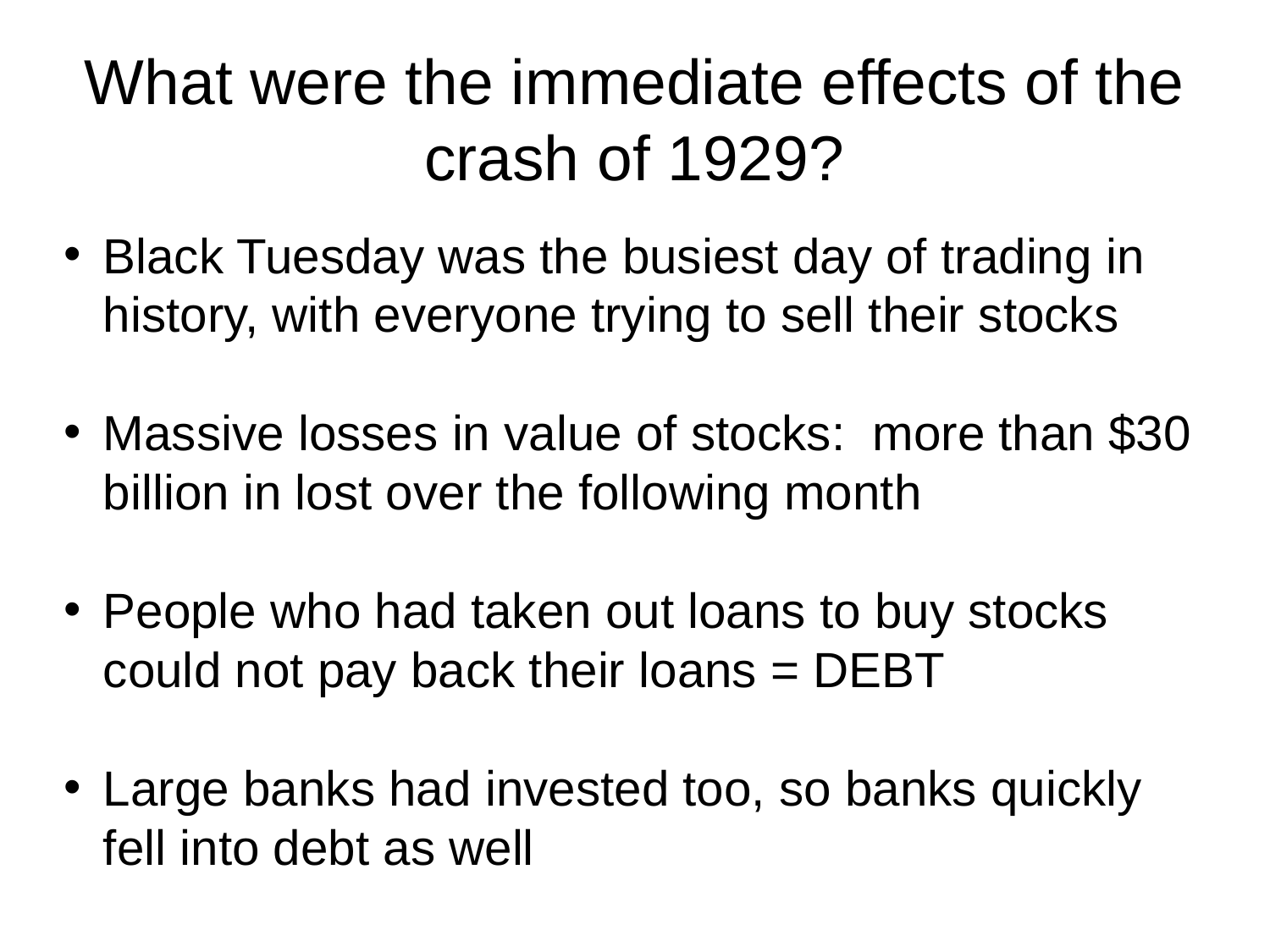

What were the immediate effects of the crash of 1929?
# Black Tuesday was the busiest day of trading in history, with everyone trying to sell their stocks

Massive losses in value of stocks:  more than $30 billion in lost over the following month

People who had taken out loans to buy stocks could not pay back their loans = DEBT

Large banks had invested too, so banks quickly fell into debt as well